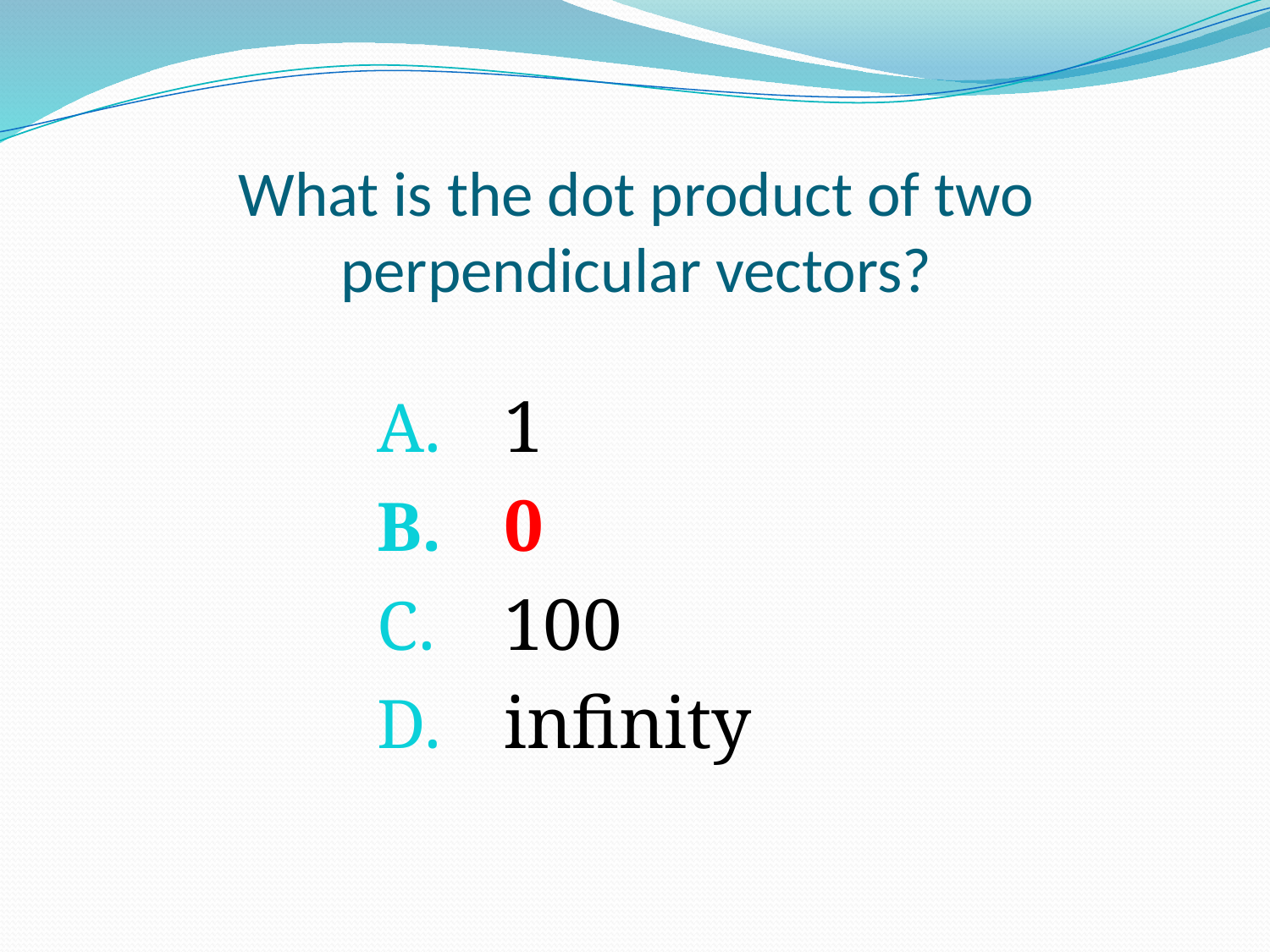

# What is the dot product of two perpendicular vectors?
   1
   0
   100
   infinity